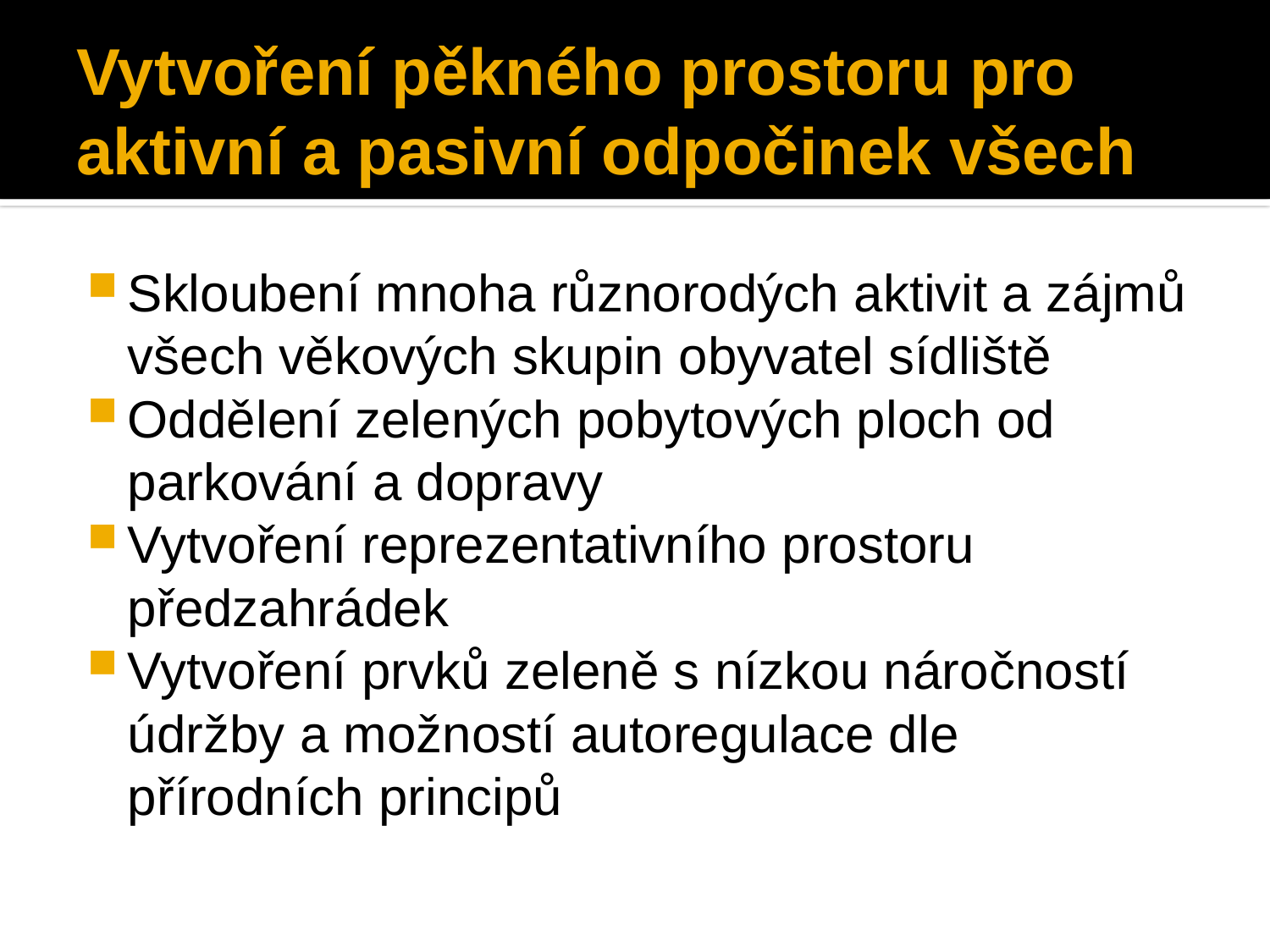

# Vytvoření pěkného prostoru pro aktivní a pasivní odpočinek všech
Skloubení mnoha různorodých aktivit a zájmů všech věkových skupin obyvatel sídliště
Oddělení zelených pobytových ploch od parkování a dopravy
Vytvoření reprezentativního prostoru předzahrádek
Vytvoření prvků zeleně s nízkou náročností údržby a možností autoregulace dle přírodních principů